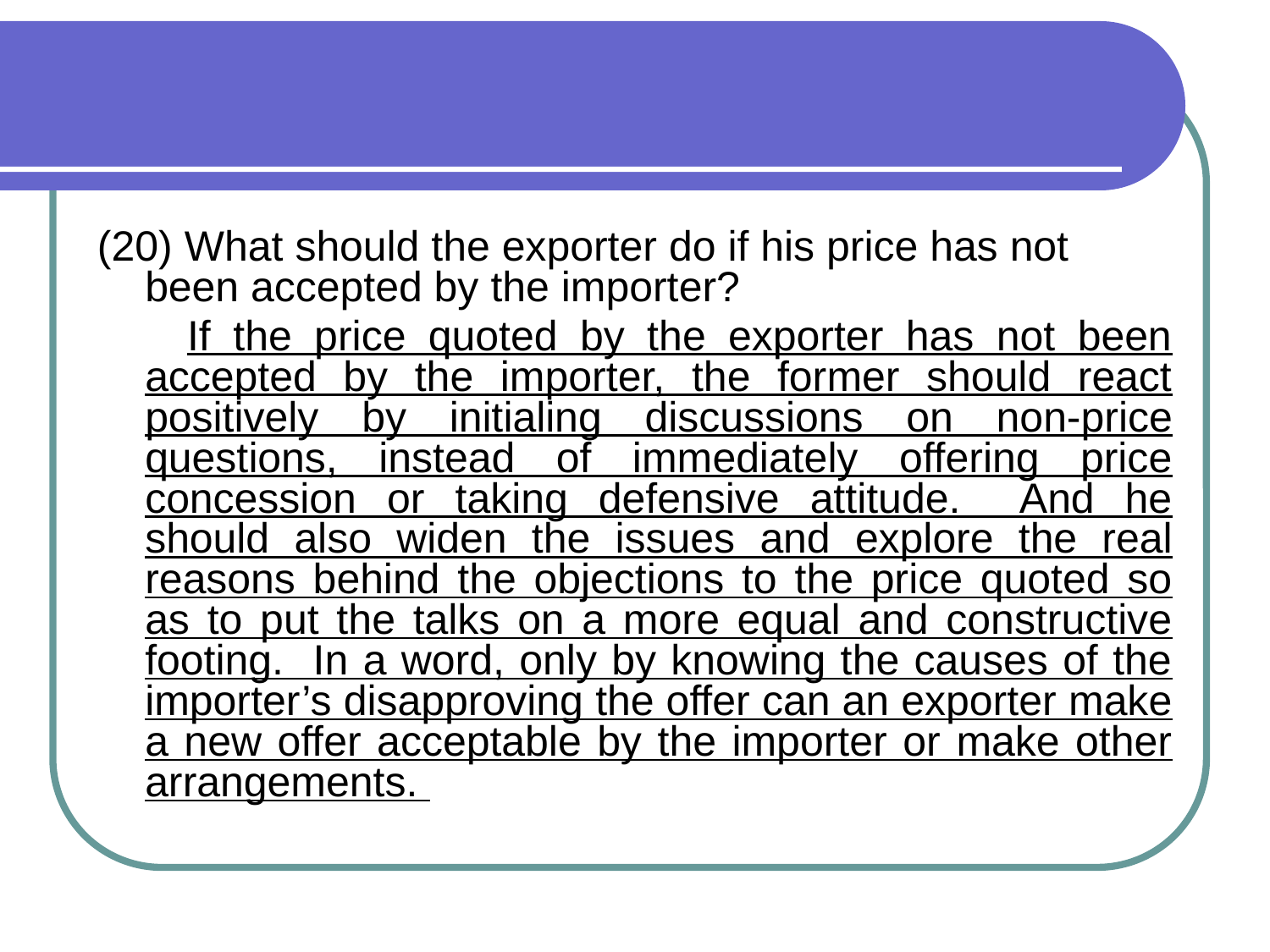

#
(20) What should the exporter do if his price has not been accepted by the importer?
    If the price quoted by the exporter has not been accepted by the importer, the former should react positively by initialing discussions on non-price questions, instead of immediately offering price concession or taking defensive attitude.  And he should also widen the issues and explore the real reasons behind the objections to the price quoted so as to put the talks on a more equal and constructive footing.  In a word, only by knowing the causes of the importer’s disapproving the offer can an exporter make a new offer acceptable by the importer or make other arrangements.